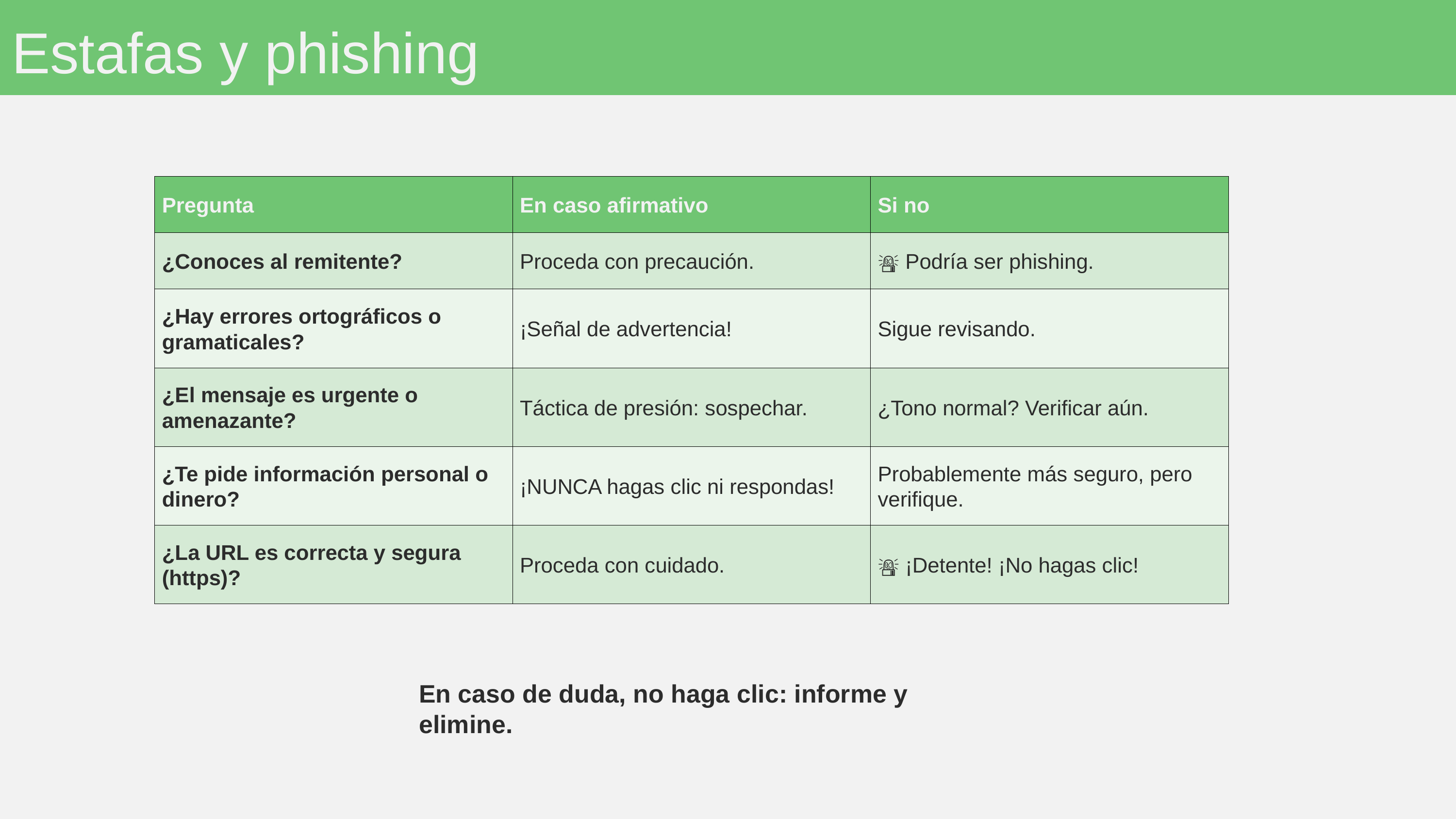

Estafas y phishing
| Pregunta | En caso afirmativo | Si no |
| --- | --- | --- |
| ¿Conoces al remitente? | Proceda con precaución. | 🚨 Podría ser phishing. |
| ¿Hay errores ortográficos o gramaticales? | ¡Señal de advertencia! | Sigue revisando. |
| ¿El mensaje es urgente o amenazante? | Táctica de presión: sospechar. | ¿Tono normal? Verificar aún. |
| ¿Te pide información personal o dinero? | ¡NUNCA hagas clic ni respondas! | Probablemente más seguro, pero verifique. |
| ¿La URL es correcta y segura (https)? | Proceda con cuidado. | 🚨 ¡Detente! ¡No hagas clic! |

En caso de duda, no haga clic: informe y elimine.